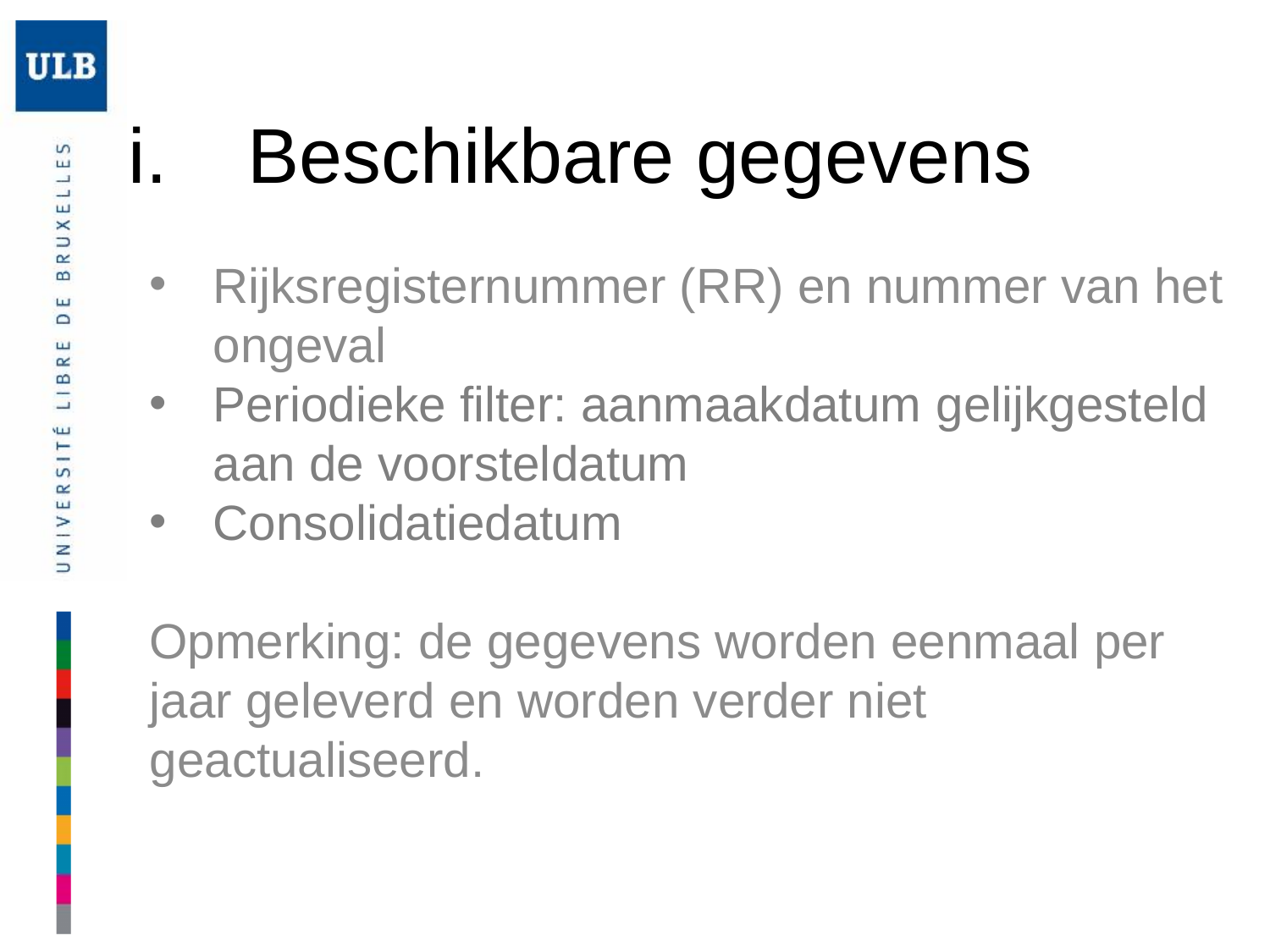

# Beschikbare gegevens
Rijksregisternummer (RR) en nummer van het ongeval
Periodieke filter: aanmaakdatum gelijkgesteld aan de voorsteldatum
Consolidatiedatum

Opmerking: de gegevens worden eenmaal per jaar geleverd en worden verder niet geactualiseerd.